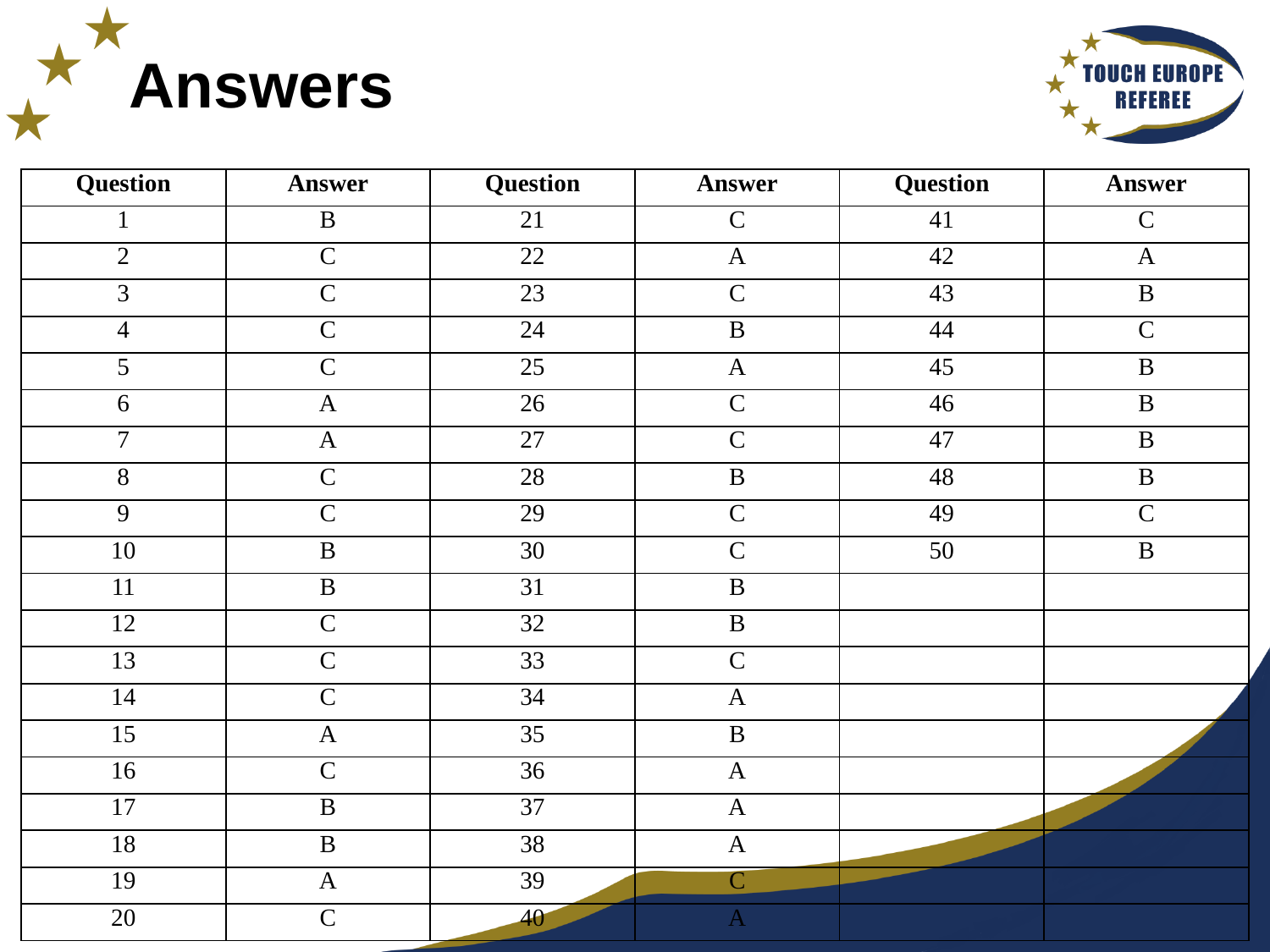

Answers
| Question | Answer | Question | Answer | Question | Answer |
| --- | --- | --- | --- | --- | --- |
| 1 | B | 21 | C | 41 | C |
| 2 | C | 22 | A | 42 | A |
| 3 | C | 23 | C | 43 | B |
| 4 | C | 24 | B | 44 | C |
| 5 | C | 25 | A | 45 | B |
| 6 | A | 26 | C | 46 | B |
| 7 | A | 27 | C | 47 | B |
| 8 | C | 28 | B | 48 | B |
| 9 | C | 29 | C | 49 | C |
| 10 | B | 30 | C | 50 | B |
| 11 | B | 31 | B |  |  |
| 12 | C | 32 | B |  |  |
| 13 | C | 33 | C |  |  |
| 14 | C | 34 | A |  |  |
| 15 | A | 35 | B |  |  |
| 16 | C | 36 | A |  |  |
| 17 | B | 37 | A |  |  |
| 18 | B | 38 | A |  |  |
| 19 | A | 39 | C |  |  |
| 20 | C | 40 | A |  |  |